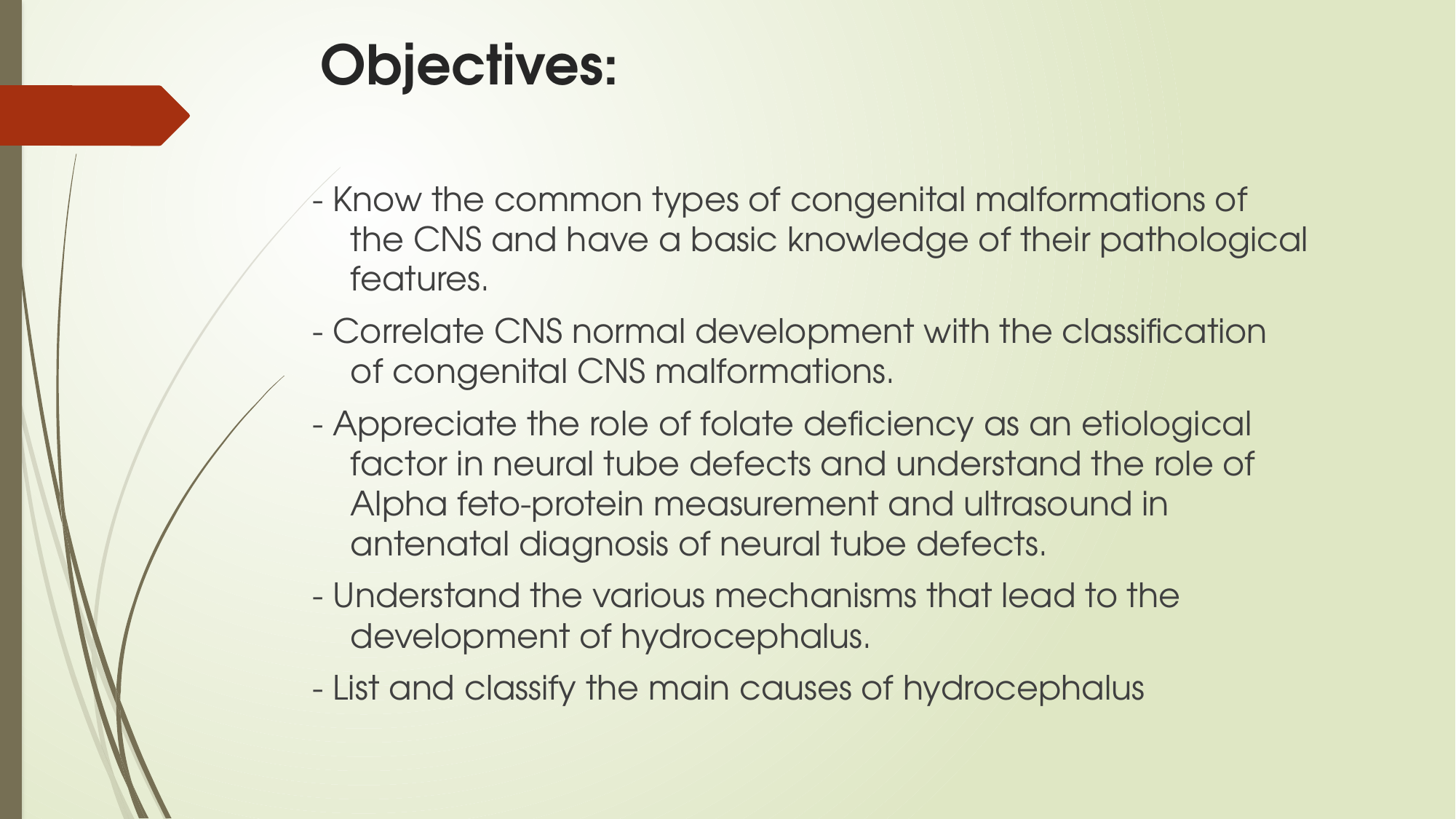

# Objectives:
- Know the common types of congenital malformations of the CNS and have a basic knowledge of their pathological features.
- Correlate CNS normal development with the classification of congenital CNS malformations.
- Appreciate the role of folate deficiency as an etiological factor in neural tube defects and understand the role of Alpha feto-protein measurement and ultrasound in antenatal diagnosis of neural tube defects.
- Understand the various mechanisms that lead to the development of hydrocephalus.
- List and classify the main causes of hydrocephalus